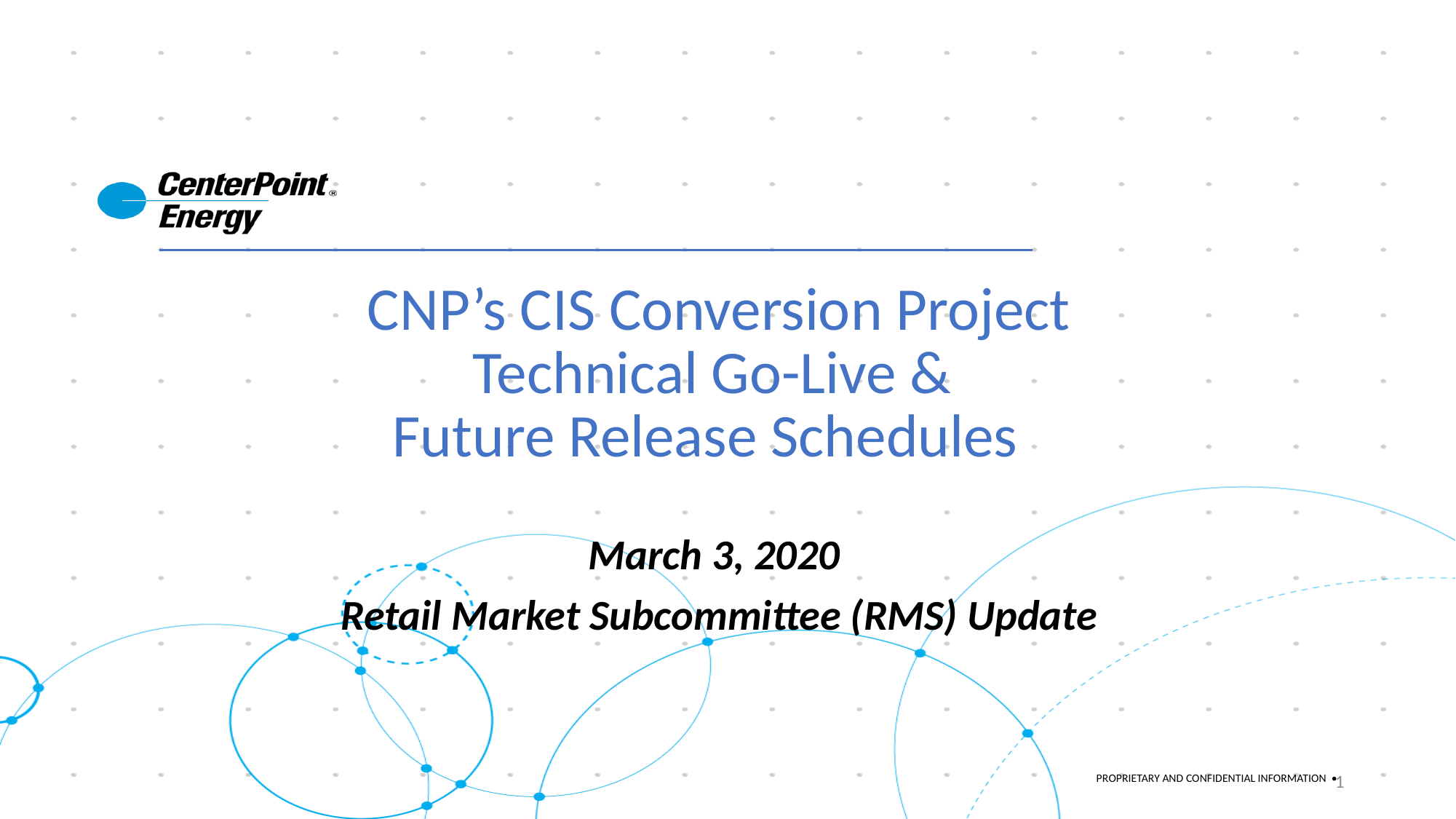

# CNP’s CIS Conversion Project Technical Go-Live & Future Release Schedules

March 3, 2020
Retail Market Subcommittee (RMS) Update
1